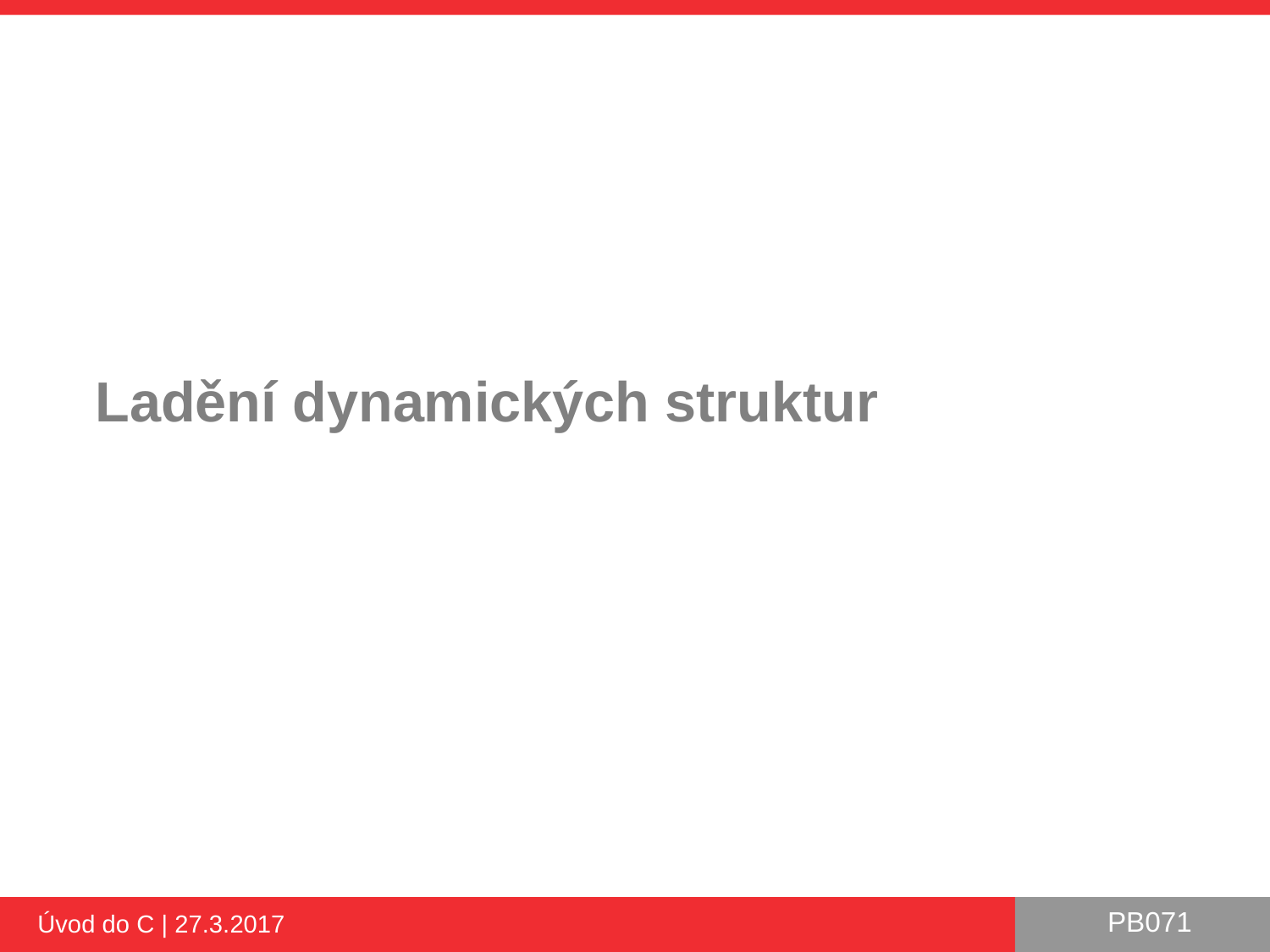

# Ladění dynamických struktur
Úvod do C | 27.3.2017